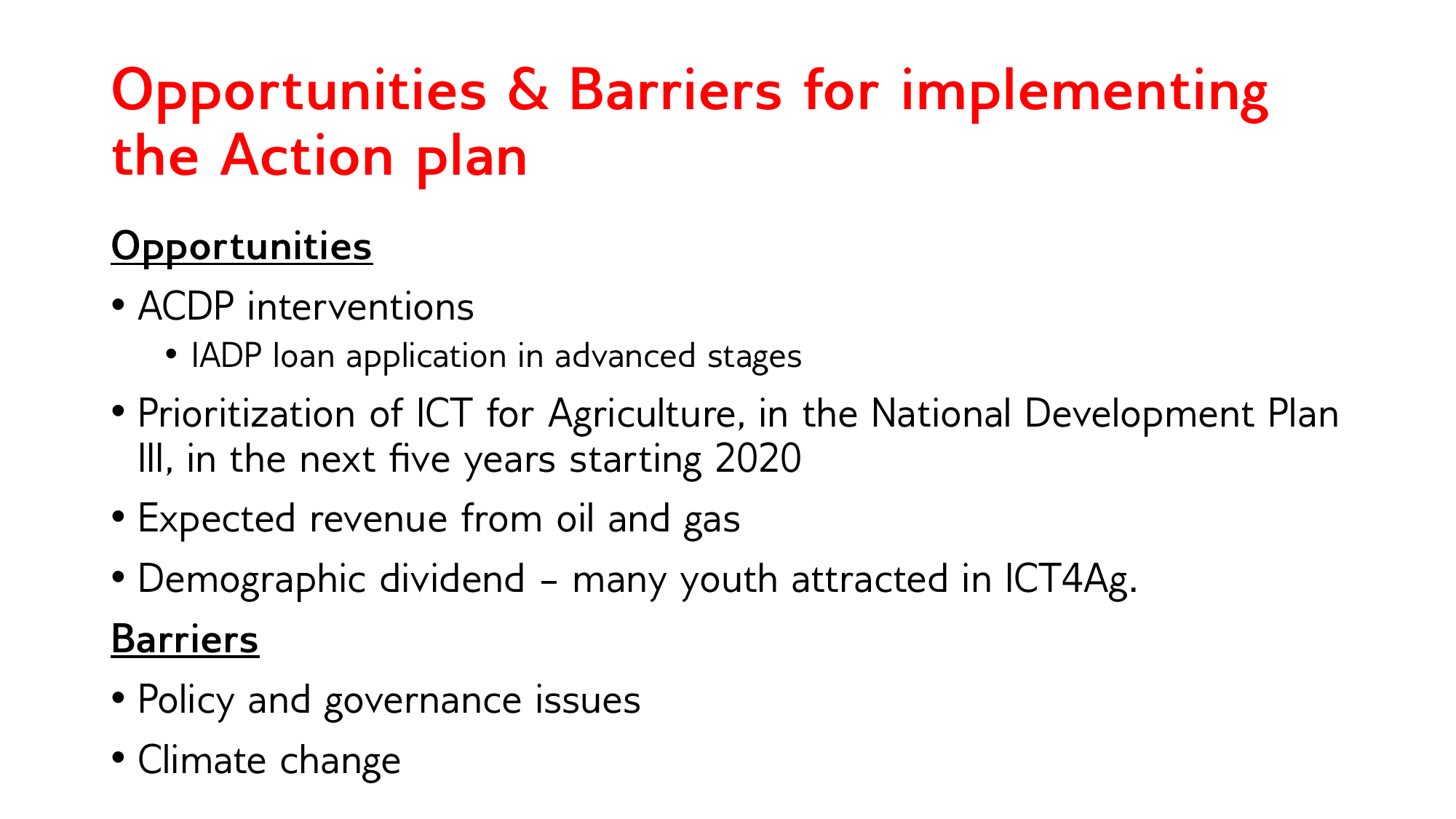

# Opportunities & Barriers for implementing the Action plan
Opportunities
ACDP interventions
IADP loan application in advanced stages
Prioritization of ICT for Agriculture, in the National Development Plan III, in the next five years starting 2020
Expected revenue from oil and gas
Demographic dividend – many youth attracted in ICT4Ag.
Barriers
Policy and governance issues
Climate change